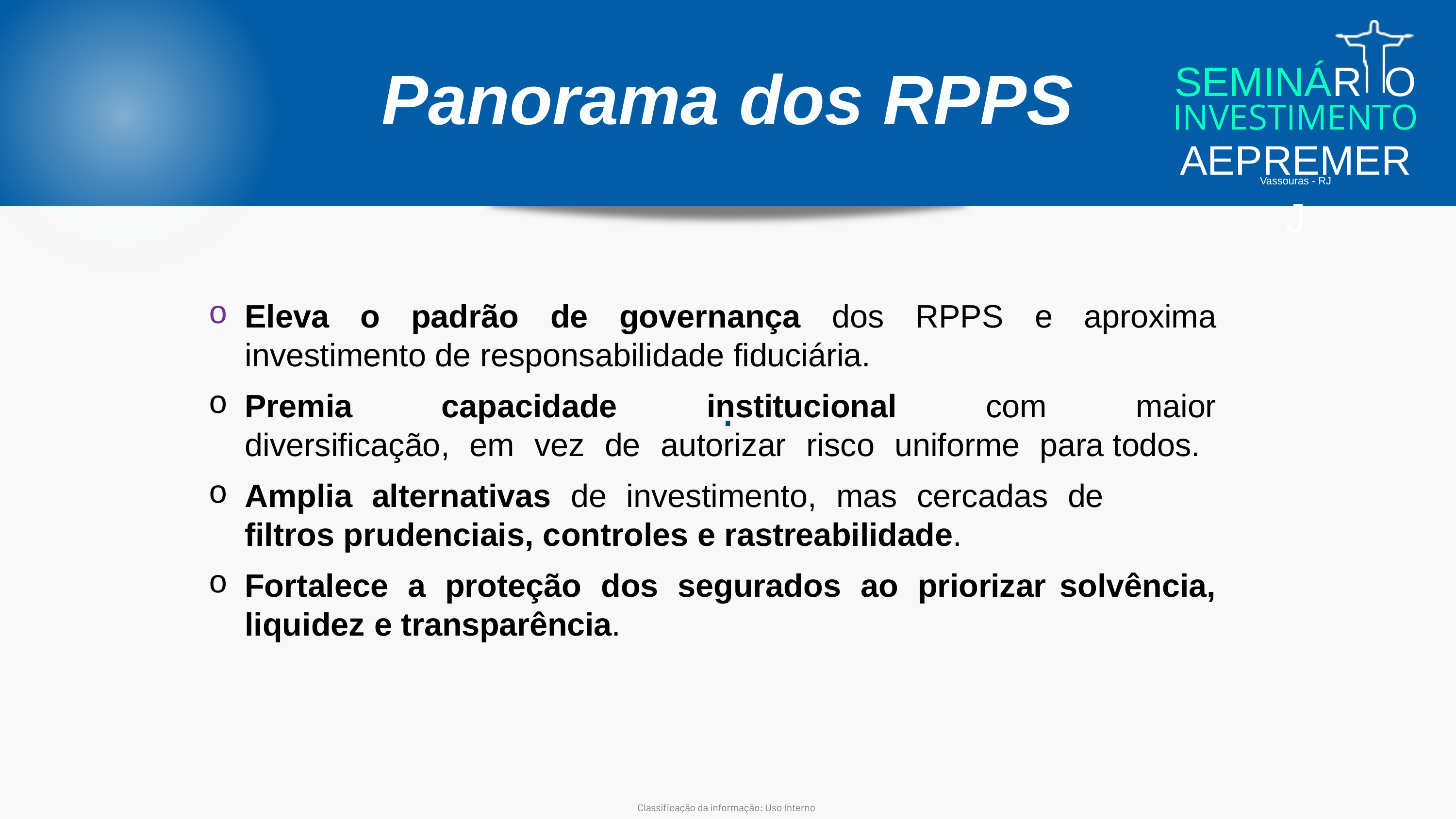

SEMINÁR  O
INVESTIMENTO
AEPREMERJ
Vassouras - RJ
Panorama dos RPPS

Eleva  o  padrão  de  governança  dos  RPPS  e  aproxima investimento de responsabilidade fiduciária.
Premia    capacidade    institucional    com    maior diversificação,  em  vez  de  autorizar  risco  uniforme  para todos.
Amplia  alternativas  de  investimento,  mas  cercadas  de
filtros prudenciais, controles e rastreabilidade.
Fortalece a proteção dos segurados ao priorizar solvência, liquidez e transparência.
.